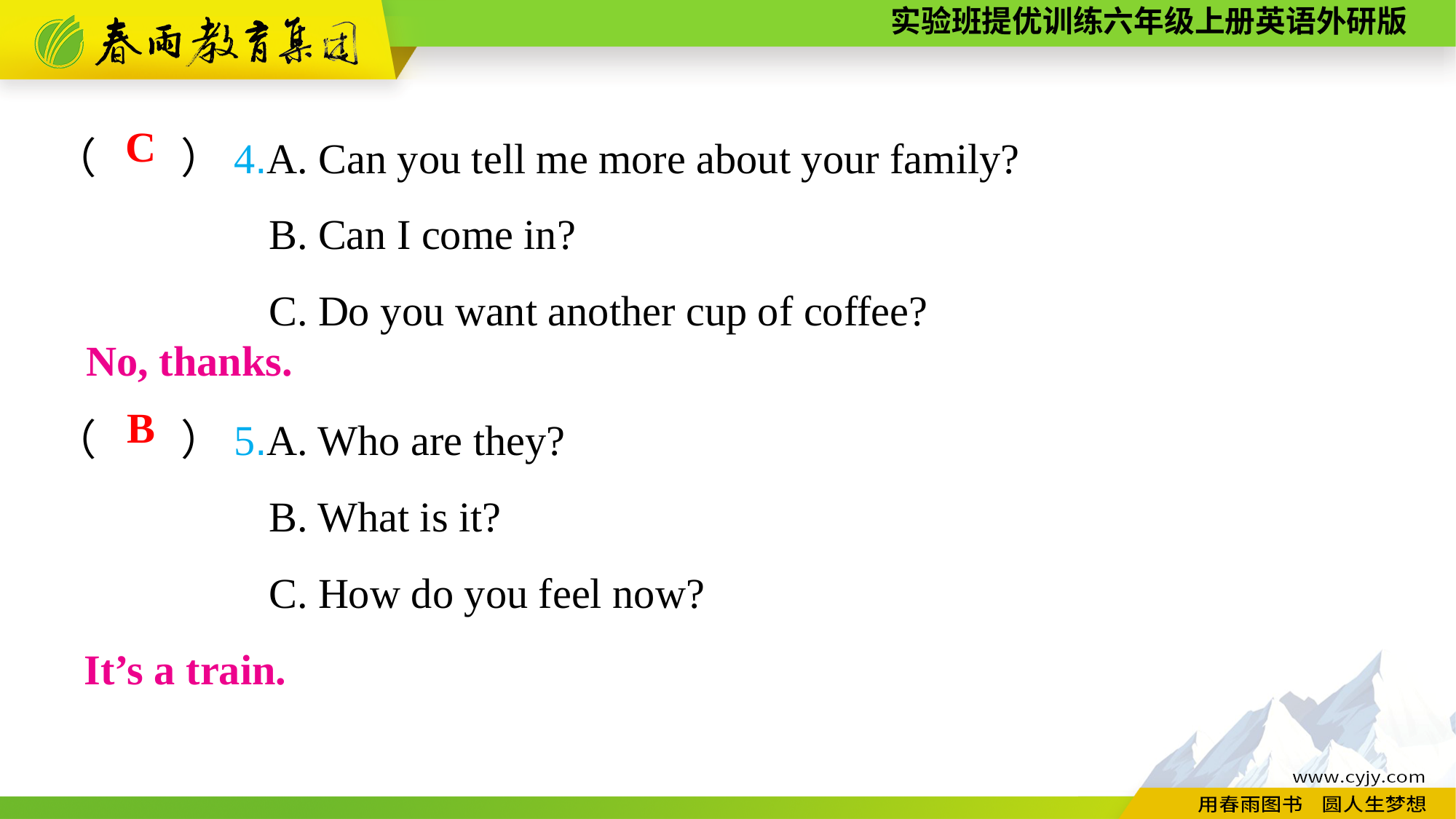

（　　）4.A. Can you tell me more about your family?
B. Can I come in?
C. Do you want another cup of coffee?
C
No, thanks.
（　　）5.A. Who are they?
B. What is it?
C. How do you feel now?
B
It’s a train.